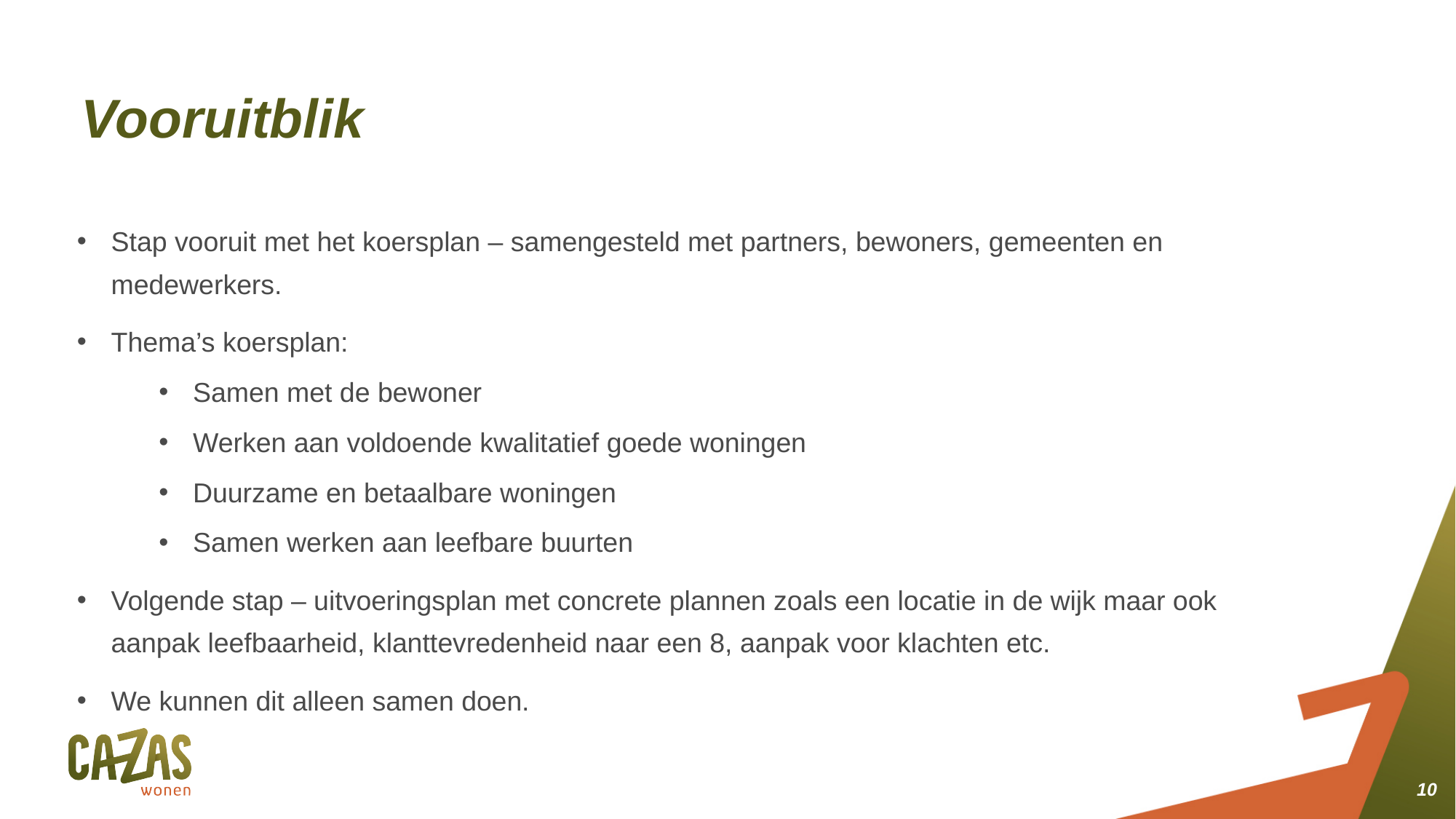

Vooruitblik
Stap vooruit met het koersplan – samengesteld met partners, bewoners, gemeenten en medewerkers.
Thema’s koersplan:
Samen met de bewoner
Werken aan voldoende kwalitatief goede woningen
Duurzame en betaalbare woningen
Samen werken aan leefbare buurten
Volgende stap – uitvoeringsplan met concrete plannen zoals een locatie in de wijk maar ook aanpak leefbaarheid, klanttevredenheid naar een 8, aanpak voor klachten etc.
We kunnen dit alleen samen doen.

10